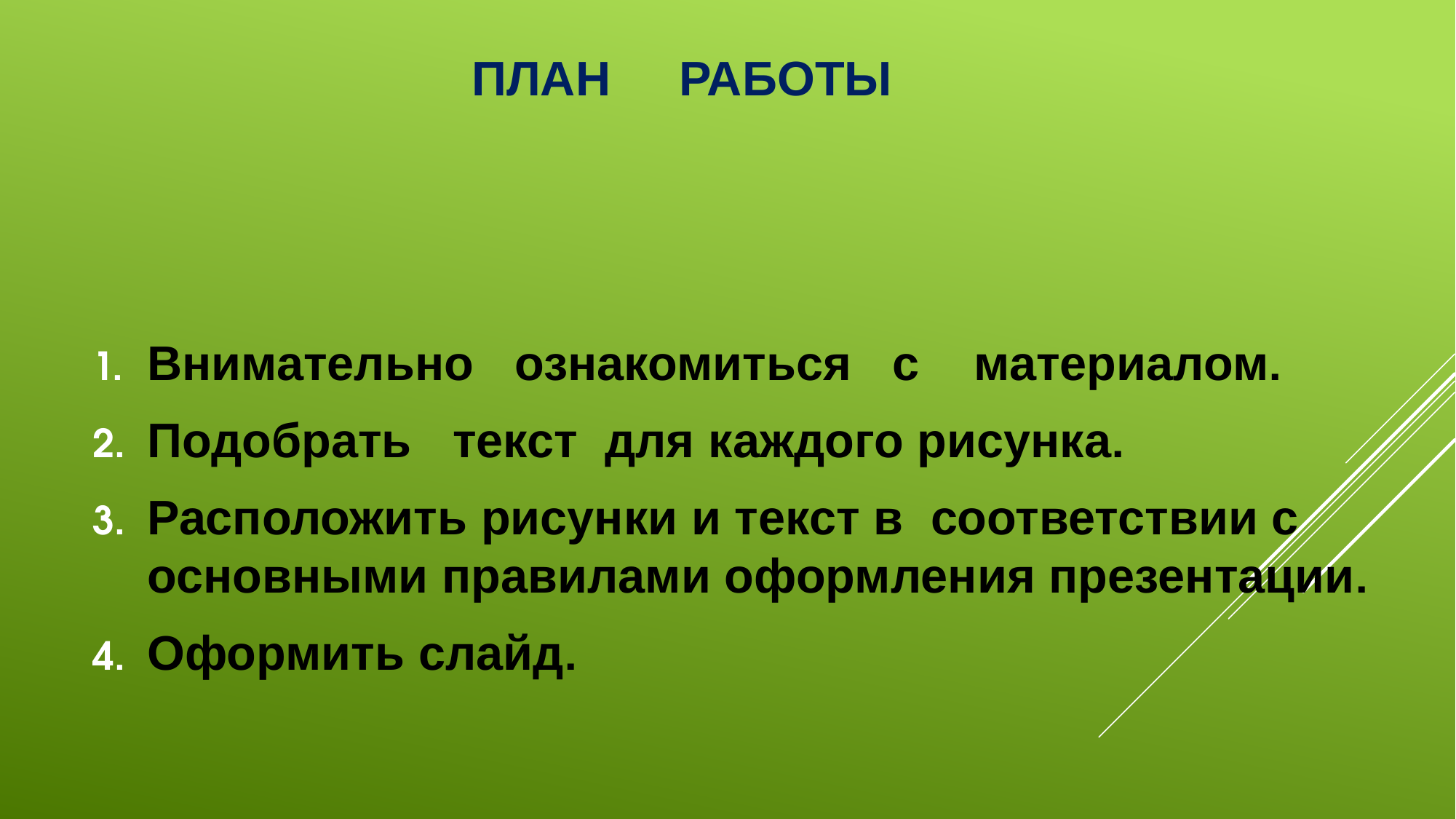

# План     работы

Внимательно   ознакомиться   с    материалом.
Подобрать   текст  для каждого рисунка.
Расположить рисунки и текст в  соответствии с основными правилами оформления презентации.
Оформить слайд.